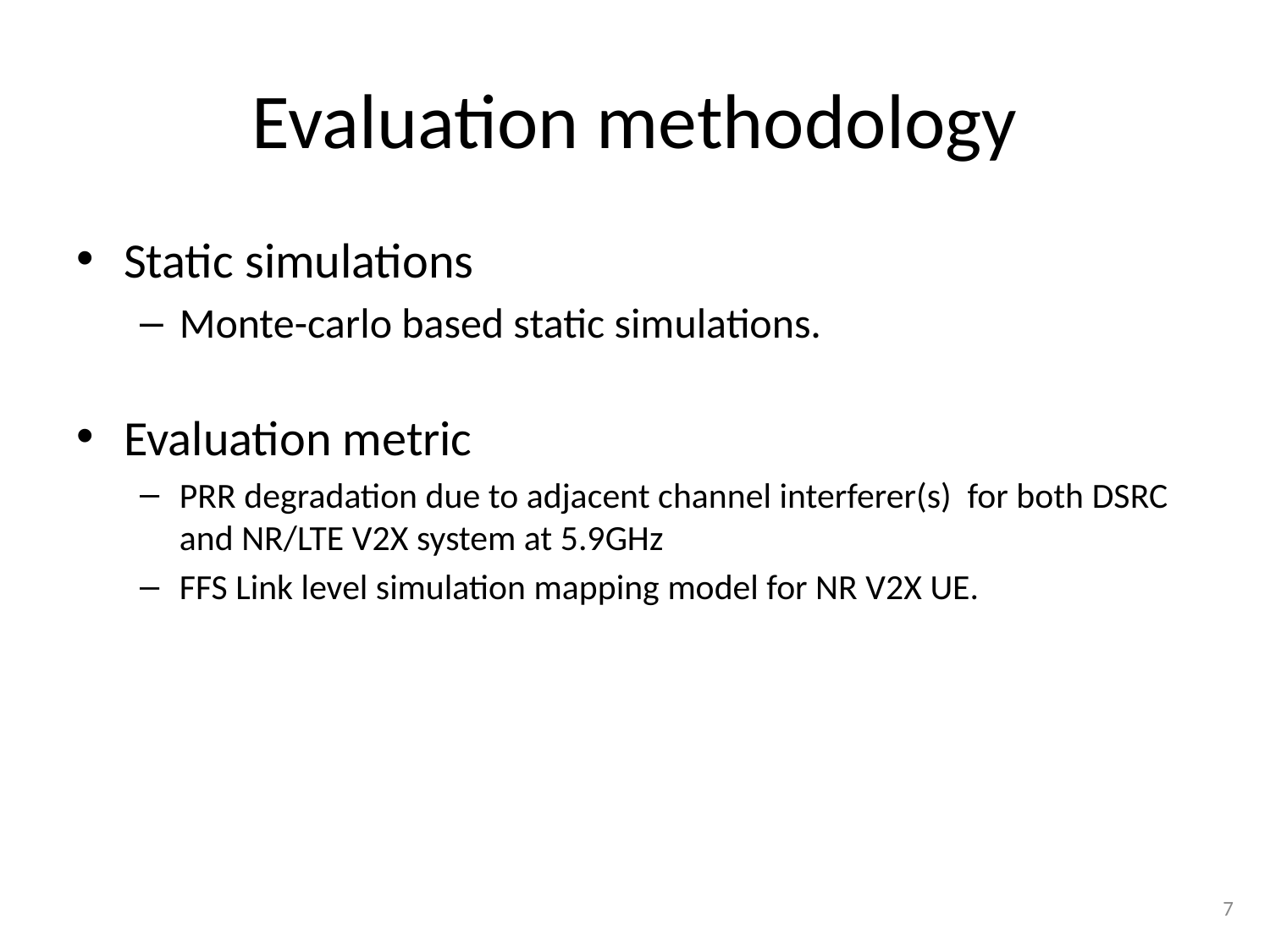

# Evaluation methodology
Static simulations
Monte-carlo based static simulations.

Evaluation metric
PRR degradation due to adjacent channel interferer(s)  for both DSRC and NR/LTE V2X system at 5.9GHz
FFS Link level simulation mapping model for NR V2X UE.
7